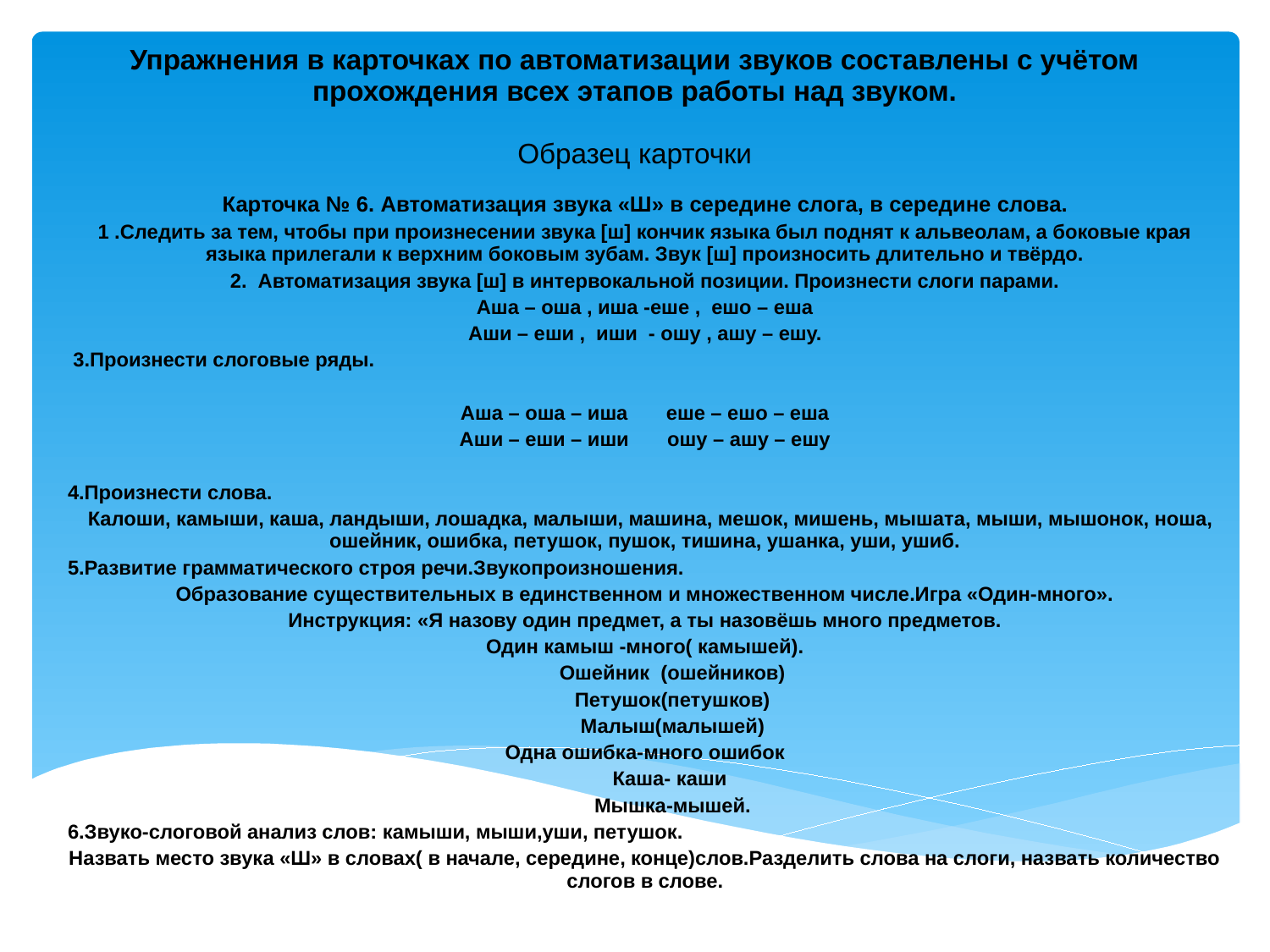

# Упражнения в карточках по автоматизации звуков составлены с учётом прохождения всех этапов работы над звуком. Образец карточки
Карточка № 6. Автоматизация звука «Ш» в середине слога, в середине слова.
1 .Следить за тем, чтобы при произнесении звука [ш] кончик языка был поднят к альвеолам, а боковые края языка прилегали к верхним боковым зубам. Звук [ш] произносить длительно и твёрдо.
2.  Автоматизация звука [ш] в интервокальной позиции. Произнести слоги парами.
Аша – оша , иша -еше ,  ешо – еша
Аши – еши ,  иши  - ошу , ашу – ешу.
 3.Произнести слоговые ряды.

Аша – оша – иша       еше – ешо – еша
Аши – еши – иши       ошу – ашу – ешу

4.Произнести слова.
  Калоши, камыши, каша, ландыши, лошадка, малыши, машина, мешок, мишень, мышата, мыши, мышонок, ноша, ошейник, ошибка, петушок, пушок, тишина, ушанка, уши, ушиб.
5.Развитие грамматического строя речи.Звукопроизношения.
Образование существительных в единственном и множественном числе.Игра «Один-много».
Инструкция: «Я назову один предмет, а ты назовёшь много предметов.
Один камыш -много( камышей).
          Ошейник  (ошейников)
          Петушок(петушков)
          Малыш(малышей)
Одна ошибка-много ошибок
         Каша- каши
          Мышка-мышей.
6.Звуко-слоговой анализ слов: камыши, мыши,уши, петушок.
Назвать место звука «Ш» в словах( в начале, середине, конце)слов.Разделить слова на слоги, назвать количество слогов в слове.